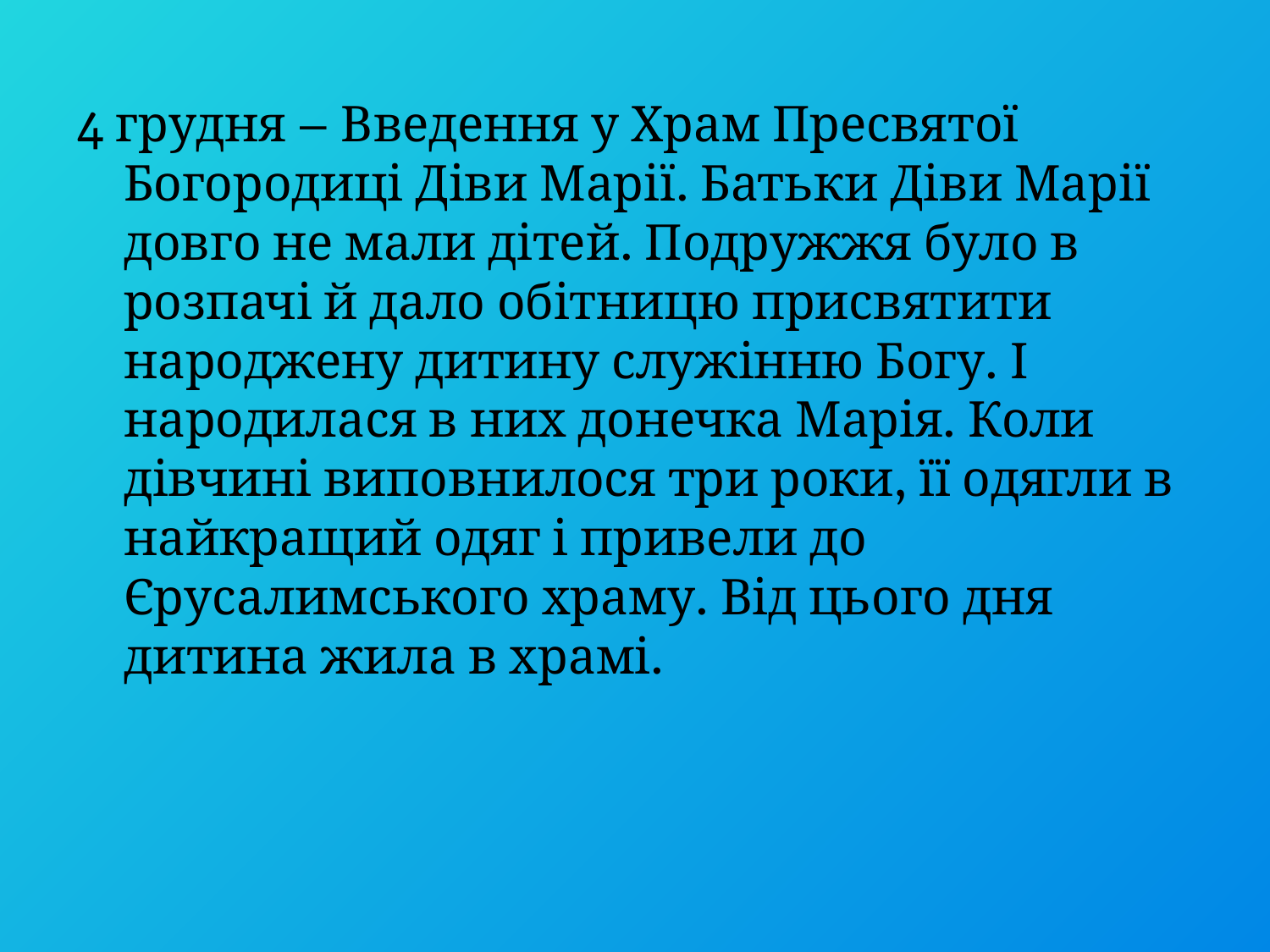

#
4 грудня – Введення у Храм Пресвятої Богородиці Діви Марії. Батьки Діви Марії довго не мали дітей. Подружжя було в розпачі й дало обітницю присвятити народжену дитину служінню Богу. І народилася в них донечка Марія. Коли дівчині виповнилося три роки, її одягли в найкращий одяг і привели до Єрусалимського храму. Від цього дня дитина жила в храмі.